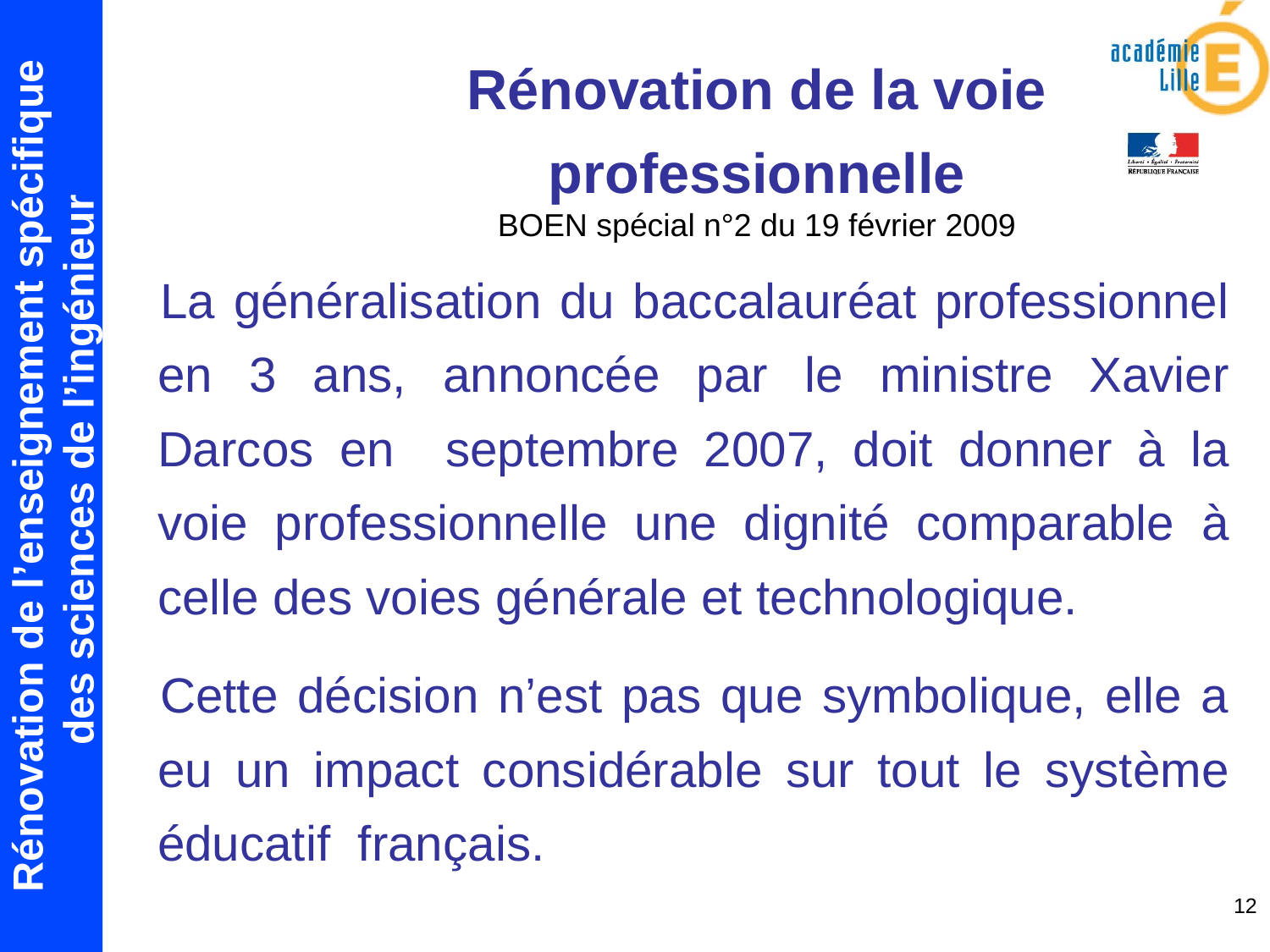

Rénovation de la voie professionnelle
BOEN spécial n°2 du 19 février 2009
La généralisation du baccalauréat professionnel en 3 ans, annoncée par le ministre Xavier Darcos en  septembre 2007, doit donner à la voie professionnelle une dignité comparable à celle des voies générale et technologique.
Cette décision n’est pas que symbolique, elle a eu un impact considérable sur tout le système éducatif  français.
12